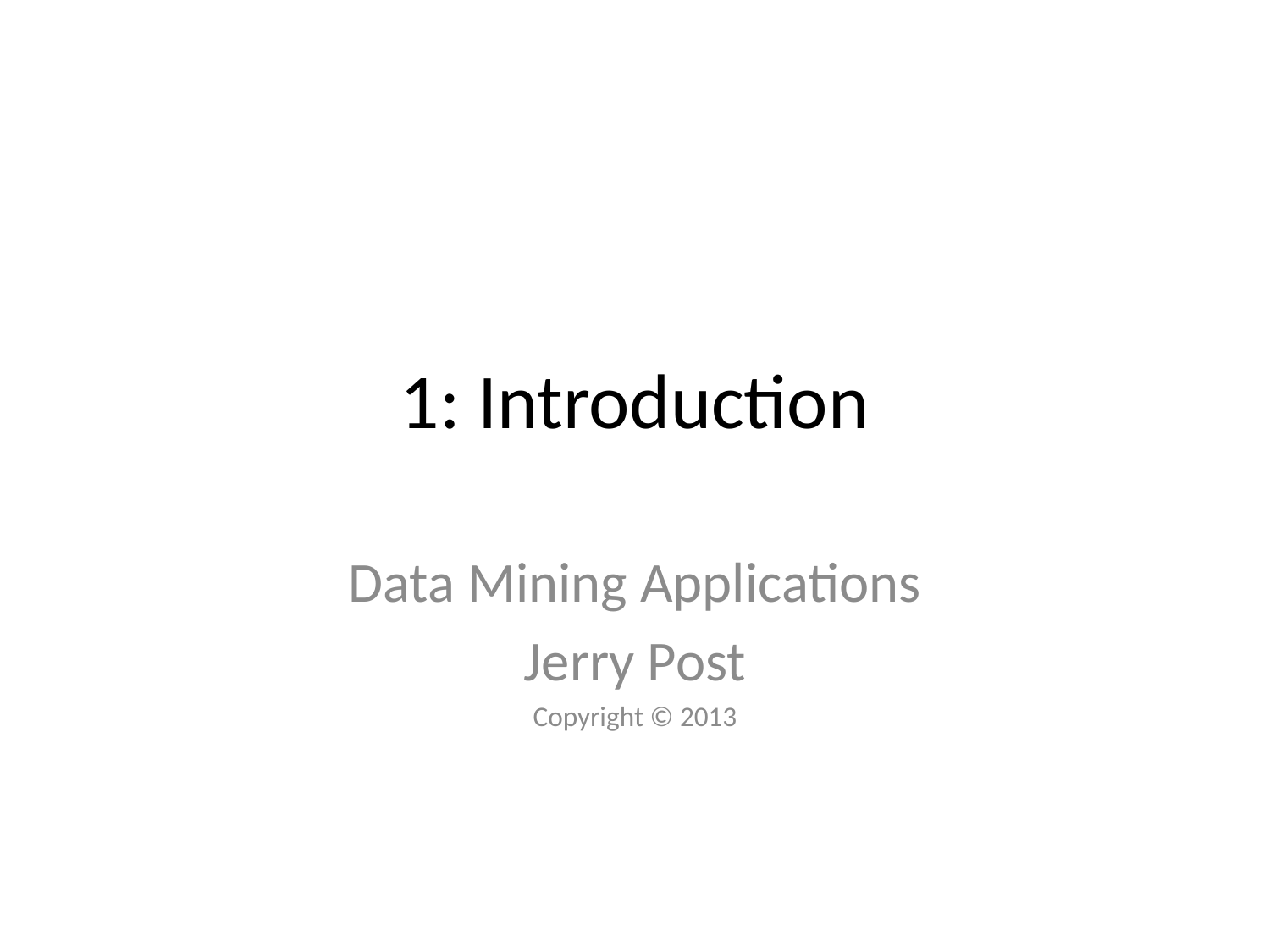

# 1: Introduction
Data Mining Applications
Jerry Post
Copyright © 2013